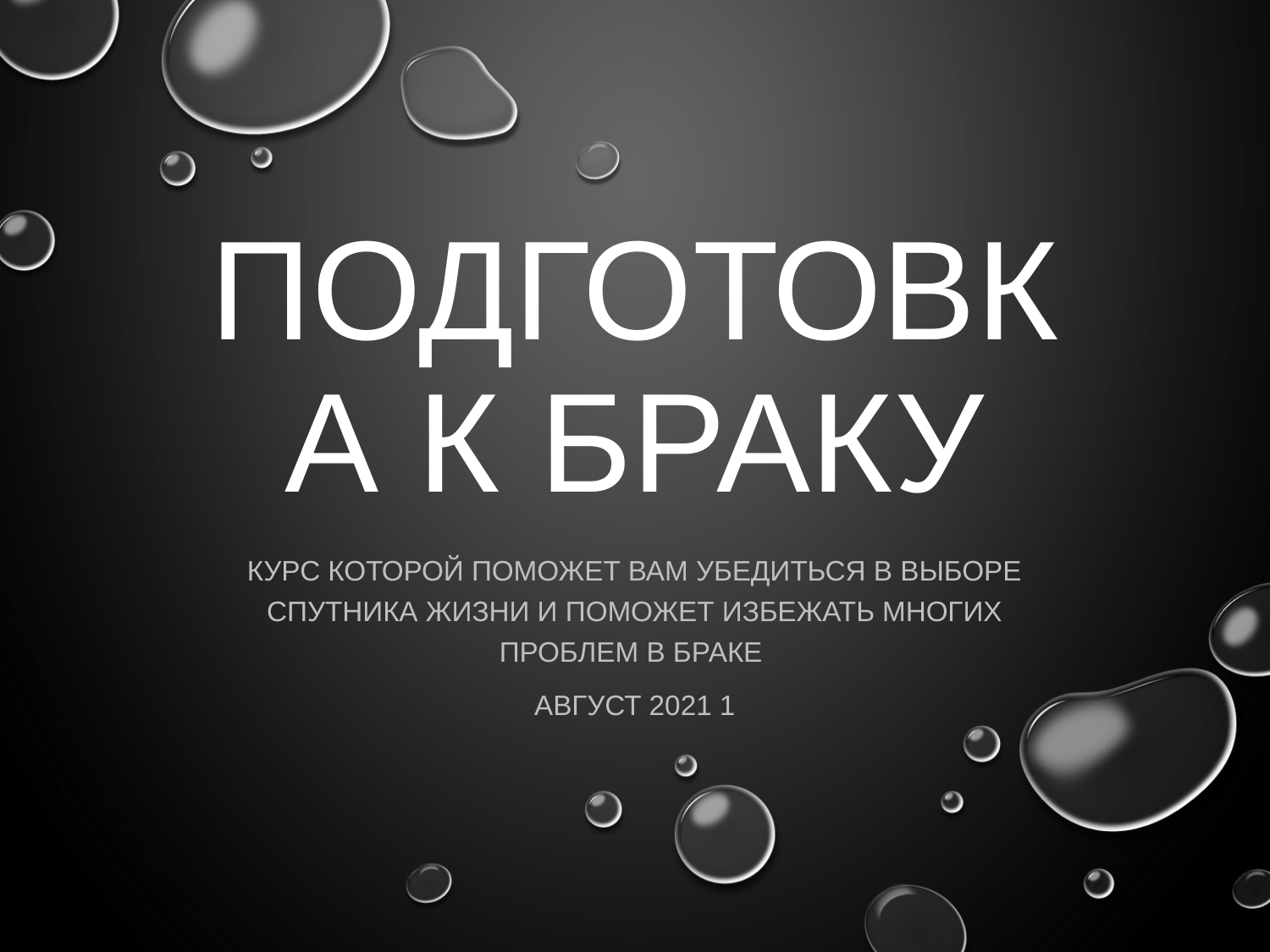

# Подготовка к браку
Курс которой поможет вам убедиться в выборе спутника жизни и поможет избежать многих проблем в браке
Август 2021 1